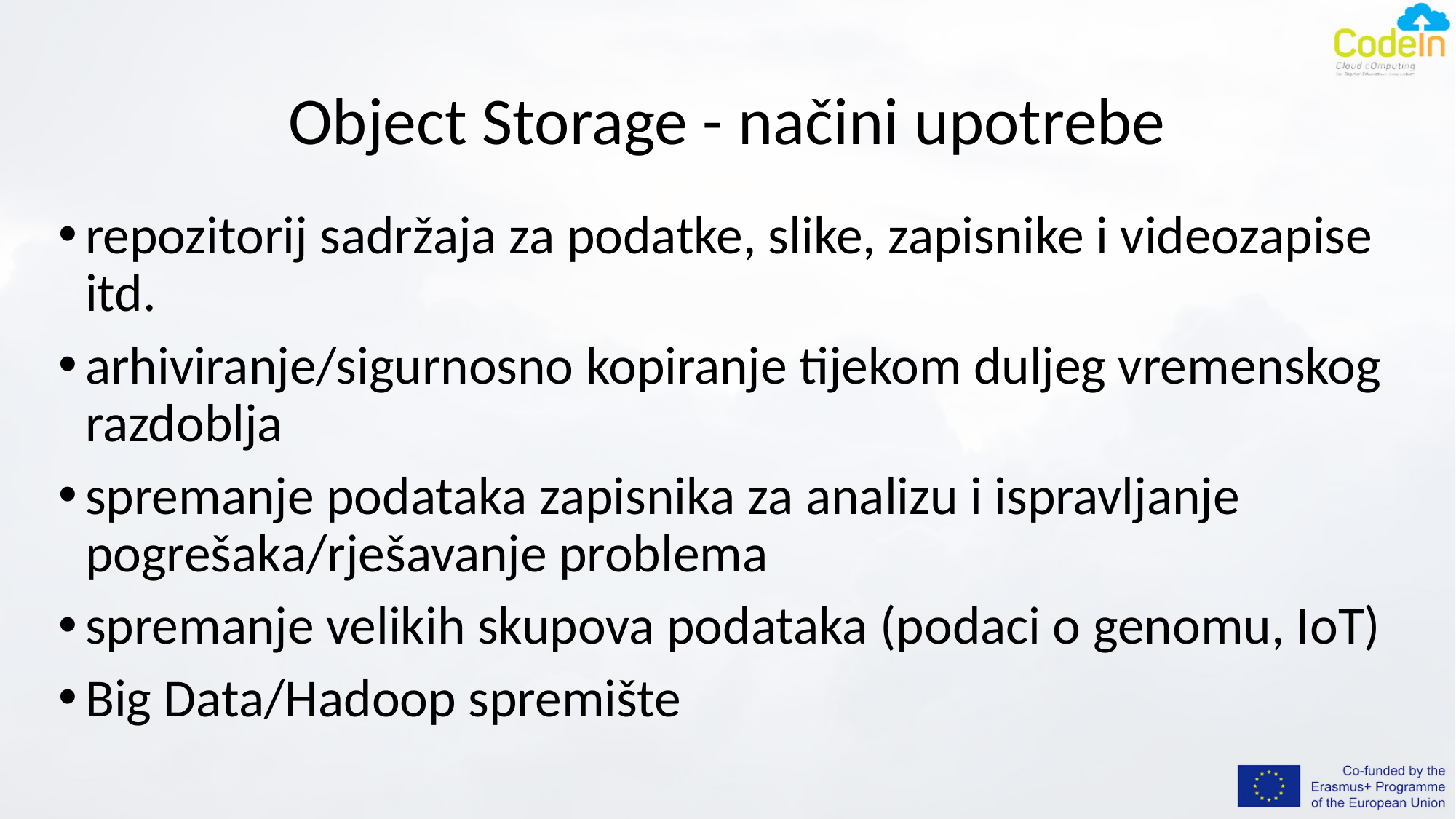

# Object Storage - načini upotrebe
repozitorij sadržaja za podatke, slike, zapisnike i videozapise itd.
arhiviranje/sigurnosno kopiranje tijekom duljeg vremenskog razdoblja
spremanje podataka zapisnika za analizu i ispravljanje pogrešaka/rješavanje problema
spremanje velikih skupova podataka (podaci o genomu, IoT)
Big Data/Hadoop spremište